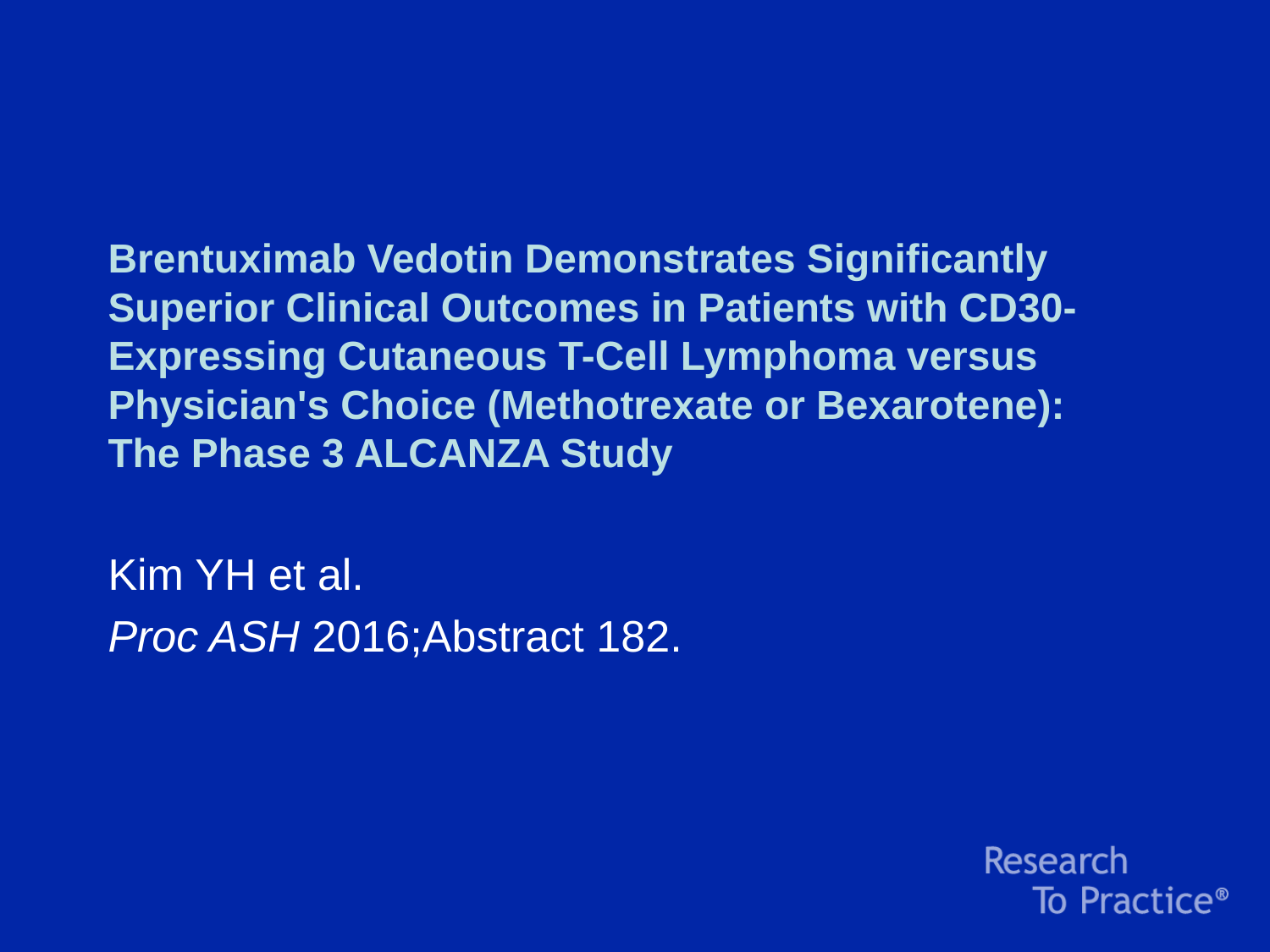

# Brentuximab Vedotin Demonstrates Significantly Superior Clinical Outcomes in Patients with CD30-Expressing Cutaneous T-Cell Lymphoma versus Physician's Choice (Methotrexate or Bexarotene): The Phase 3 ALCANZA Study
Kim YH et al.
Proc ASH 2016;Abstract 182.